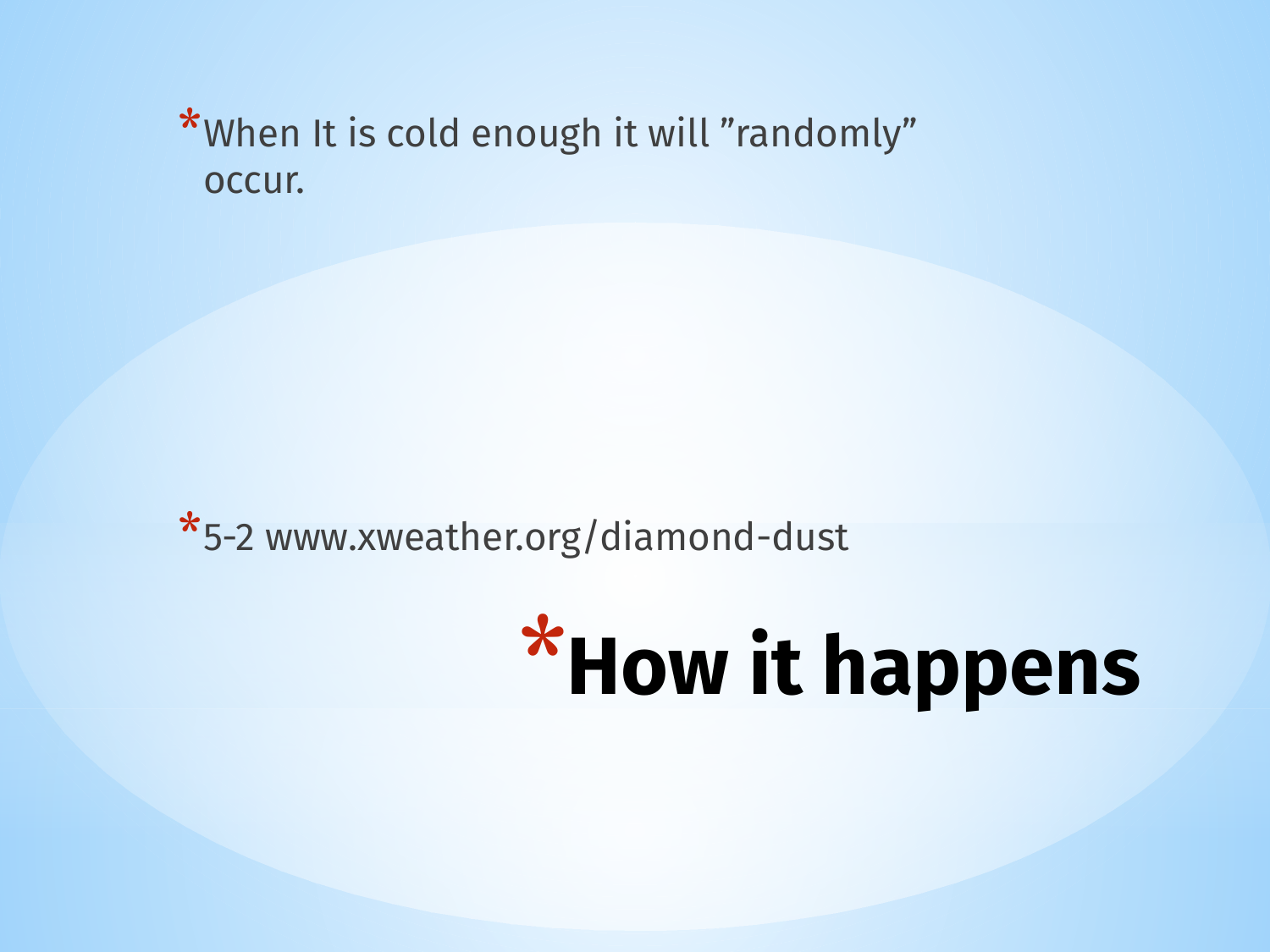

When It is cold enough it will ”randomly”  occur.

5-2 www.xweather.org/diamond-dust
# How it happens